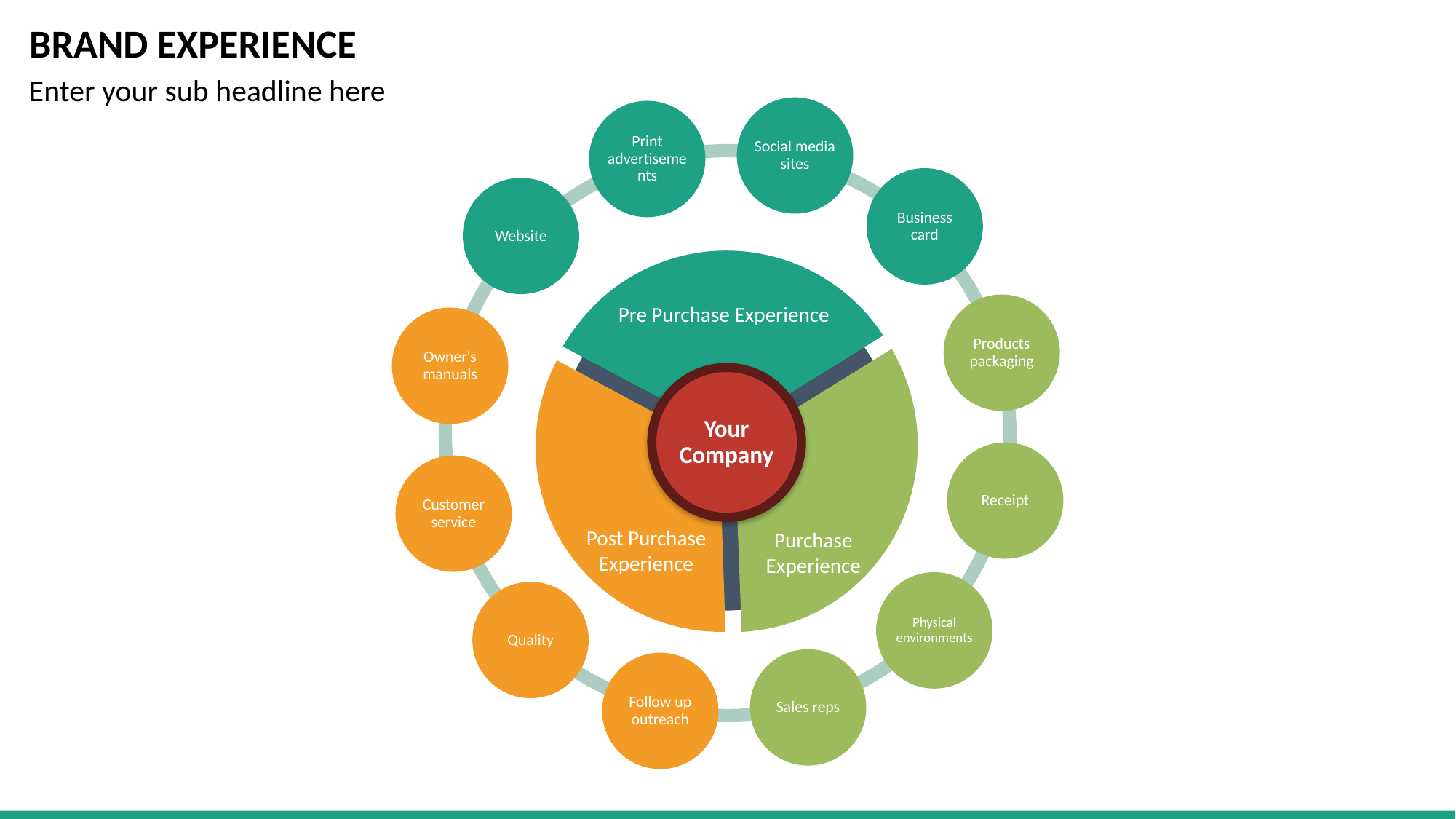

# BRAND EXPERIENCE
Enter your sub headline here
Print advertisements
Website
Social media sites

Owner's manuals
Business card
Customer service
Products packaging
Quality
Receipt
Follow up outreach
Physical environments
Sales reps

Pre Purchase Experience
Purchase Experience

Post Purchase Experience
Your Company